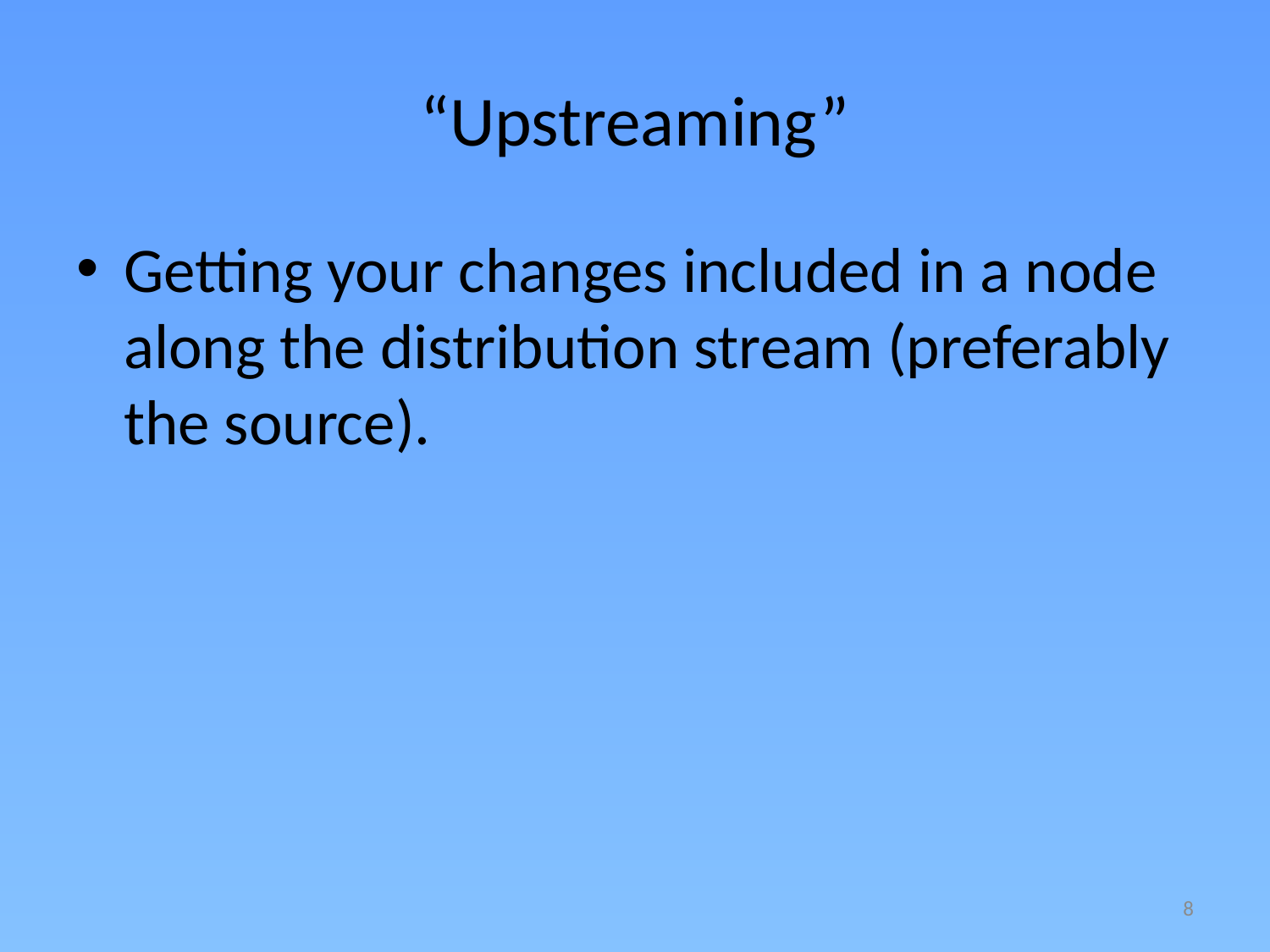

# “Upstreaming”
Getting your changes included in a node along the distribution stream (preferably the source).
8